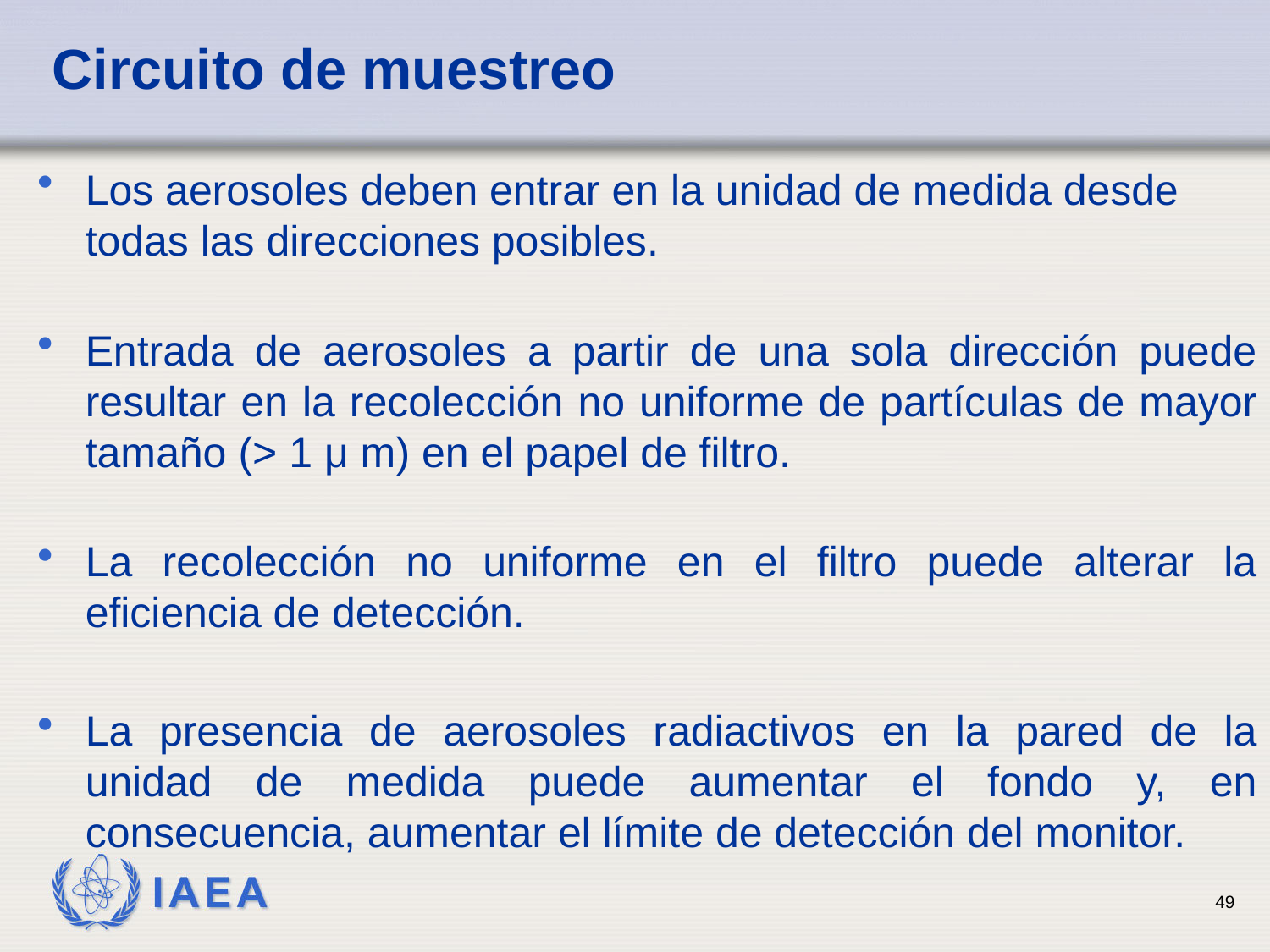

# Circuito de muestreo
Los aerosoles deben entrar en la unidad de medida desde todas las direcciones posibles.

Entrada de aerosoles a partir de una sola dirección puede resultar en la recolección no uniforme de partículas de mayor tamaño (> 1 μ m) en el papel de filtro.

La recolección no uniforme en el filtro puede alterar la eficiencia de detección.

La presencia de aerosoles radiactivos en la pared de la unidad de medida puede aumentar el fondo y, en consecuencia, aumentar el límite de detección del monitor.

49